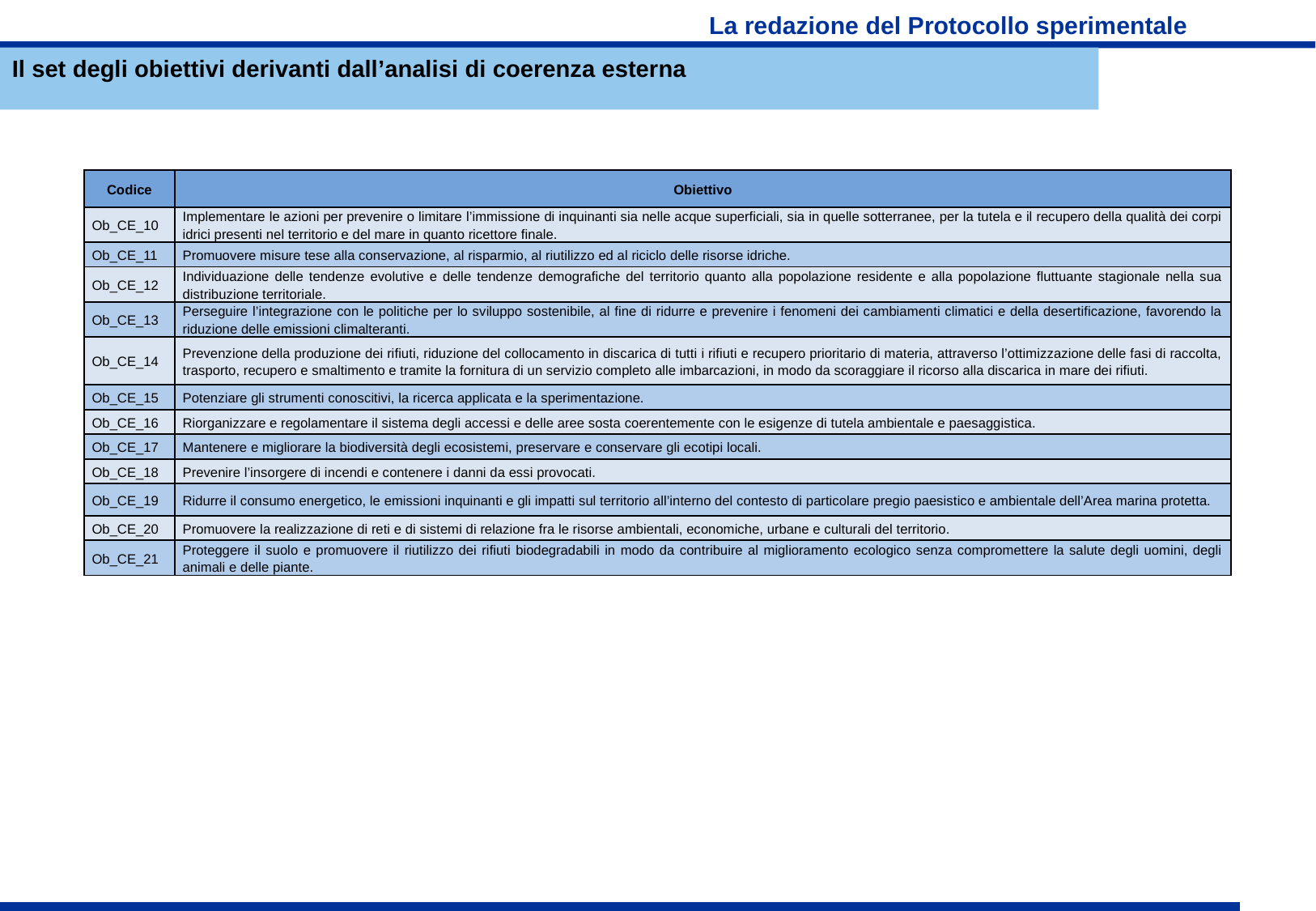

# La redazione del Protocollo sperimentale
Il set degli obiettivi derivanti dall’analisi di coerenza esterna
| Codice | Obiettivo |
| --- | --- |
| Ob\_CE\_10 | Implementare le azioni per prevenire o limitare l’immissione di inquinanti sia nelle acque superficiali, sia in quelle sotterranee, per la tutela e il recupero della qualità dei corpi idrici presenti nel territorio e del mare in quanto ricettore finale. |
| Ob\_CE\_11 | Promuovere misure tese alla conservazione, al risparmio, al riutilizzo ed al riciclo delle risorse idriche. |
| Ob\_CE\_12 | Individuazione delle tendenze evolutive e delle tendenze demografiche del territorio quanto alla popolazione residente e alla popolazione fluttuante stagionale nella sua distribuzione territoriale. |
| Ob\_CE\_13 | Perseguire l’integrazione con le politiche per lo sviluppo sostenibile, al fine di ridurre e prevenire i fenomeni dei cambiamenti climatici e della desertificazione, favorendo la riduzione delle emissioni climalteranti. |
| Ob\_CE\_14 | Prevenzione della produzione dei rifiuti, riduzione del collocamento in discarica di tutti i rifiuti e recupero prioritario di materia, attraverso l’ottimizzazione delle fasi di raccolta, trasporto, recupero e smaltimento e tramite la fornitura di un servizio completo alle imbarcazioni, in modo da scoraggiare il ricorso alla discarica in mare dei rifiuti. |
| Ob\_CE\_15 | Potenziare gli strumenti conoscitivi, la ricerca applicata e la sperimentazione. |
| Ob\_CE\_16 | Riorganizzare e regolamentare il sistema degli accessi e delle aree sosta coerentemente con le esigenze di tutela ambientale e paesaggistica. |
| Ob\_CE\_17 | Mantenere e migliorare la biodiversità degli ecosistemi, preservare e conservare gli ecotipi locali. |
| Ob\_CE\_18 | Prevenire l’insorgere di incendi e contenere i danni da essi provocati. |
| Ob\_CE\_19 | Ridurre il consumo energetico, le emissioni inquinanti e gli impatti sul territorio all’interno del contesto di particolare pregio paesistico e ambientale dell’Area marina protetta. |
| Ob\_CE\_20 | Promuovere la realizzazione di reti e di sistemi di relazione fra le risorse ambientali, economiche, urbane e culturali del territorio. |
| Ob\_CE\_21 | Proteggere il suolo e promuovere il riutilizzo dei rifiuti biodegradabili in modo da contribuire al miglioramento ecologico senza compromettere la salute degli uomini, degli animali e delle piante. |